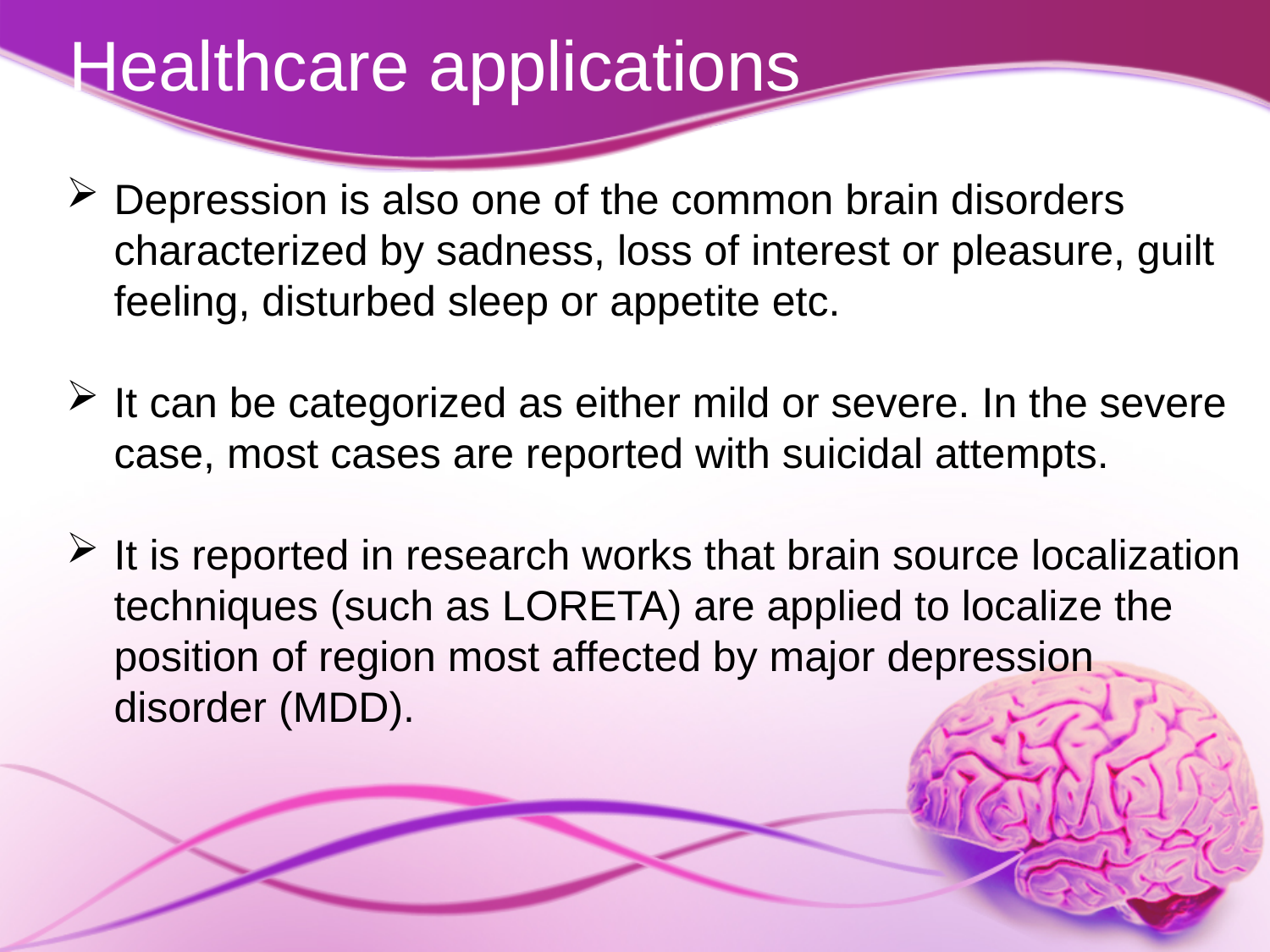

# Healthcare applications

Depression is also one of the common brain disorders characterized by sadness, loss of interest or pleasure, guilt feeling, disturbed sleep or appetite etc.

It can be categorized as either mild or severe. In the severe case, most cases are reported with suicidal attempts.

It is reported in research works that brain source localization techniques (such as LORETA) are applied to localize the position of region most affected by major depression disorder (MDD).